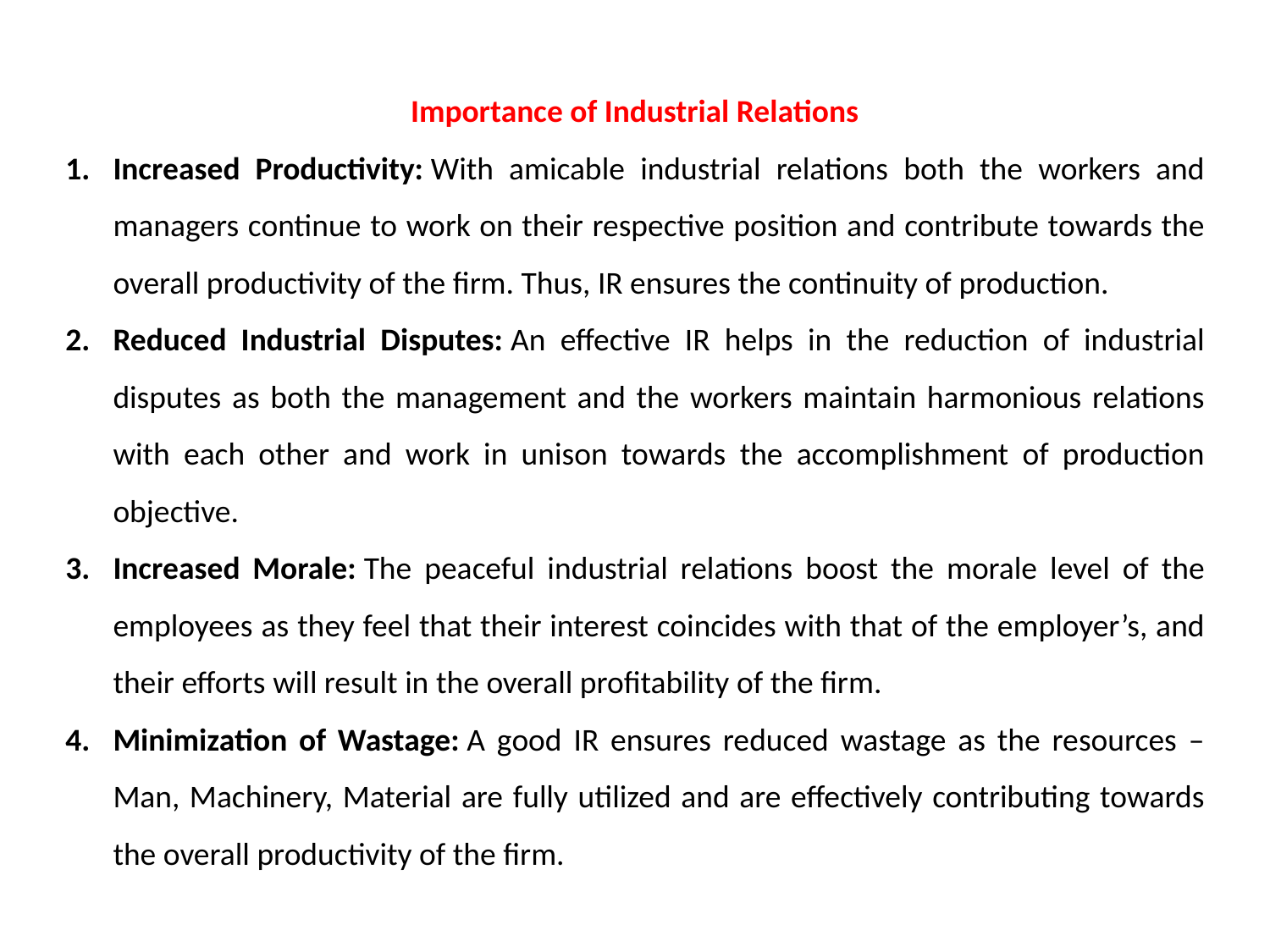

Importance of Industrial Relations
Increased Productivity: With amicable industrial relations both the workers and managers continue to work on their respective position and contribute towards the overall productivity of the firm. Thus, IR ensures the continuity of production.
Reduced Industrial Disputes: An effective IR helps in the reduction of industrial disputes as both the management and the workers maintain harmonious relations with each other and work in unison towards the accomplishment of production objective.
Increased Morale: The peaceful industrial relations boost the morale level of the employees as they feel that their interest coincides with that of the employer’s, and their efforts will result in the overall profitability of the firm.
Minimization of Wastage: A good IR ensures reduced wastage as the resources – Man, Machinery, Material are fully utilized and are effectively contributing towards the overall productivity of the firm.